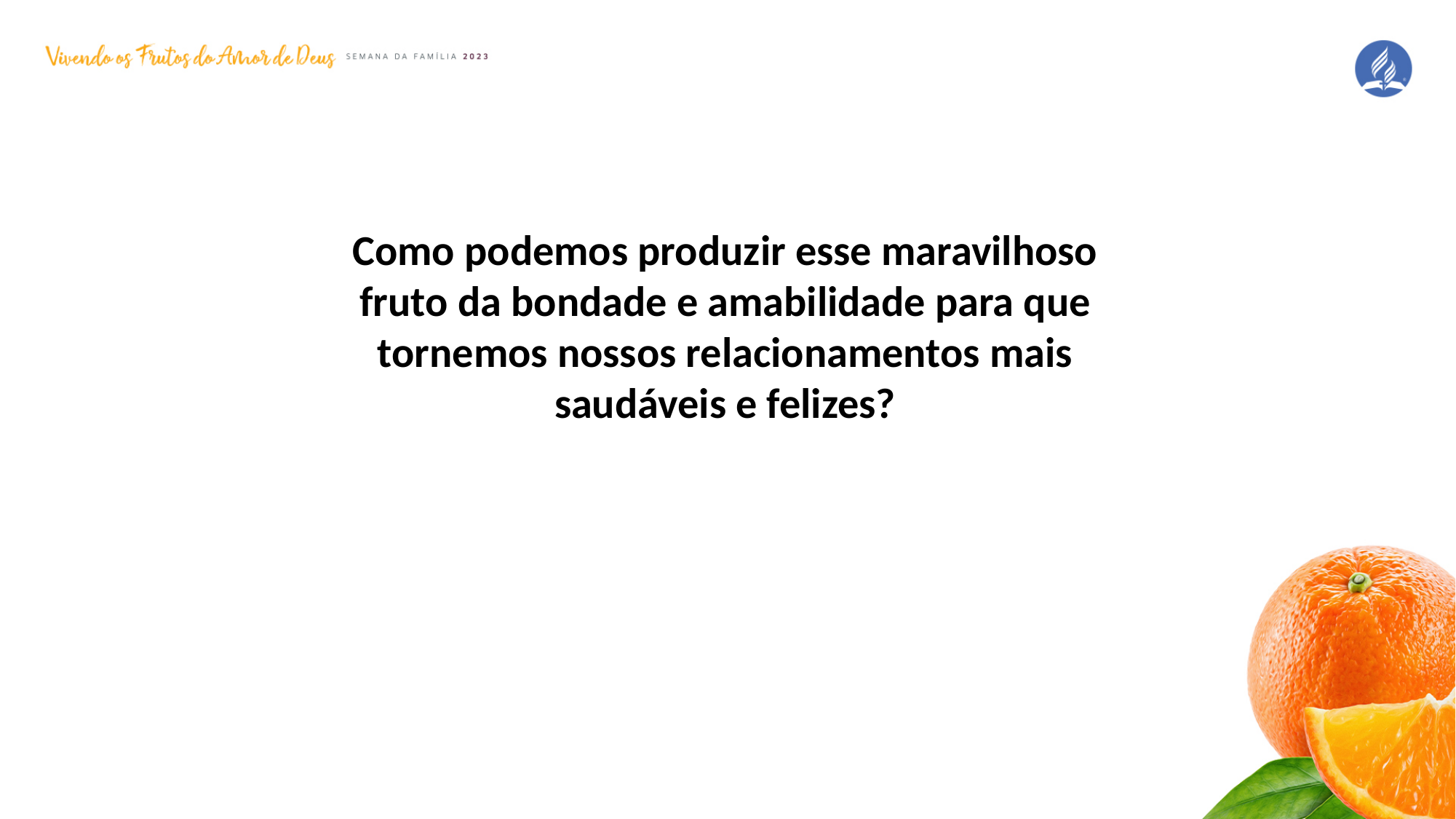

Como podemos produzir esse maravilhoso fruto da bondade e amabilidade para que tornemos nossos relacionamentos mais saudáveis e felizes?